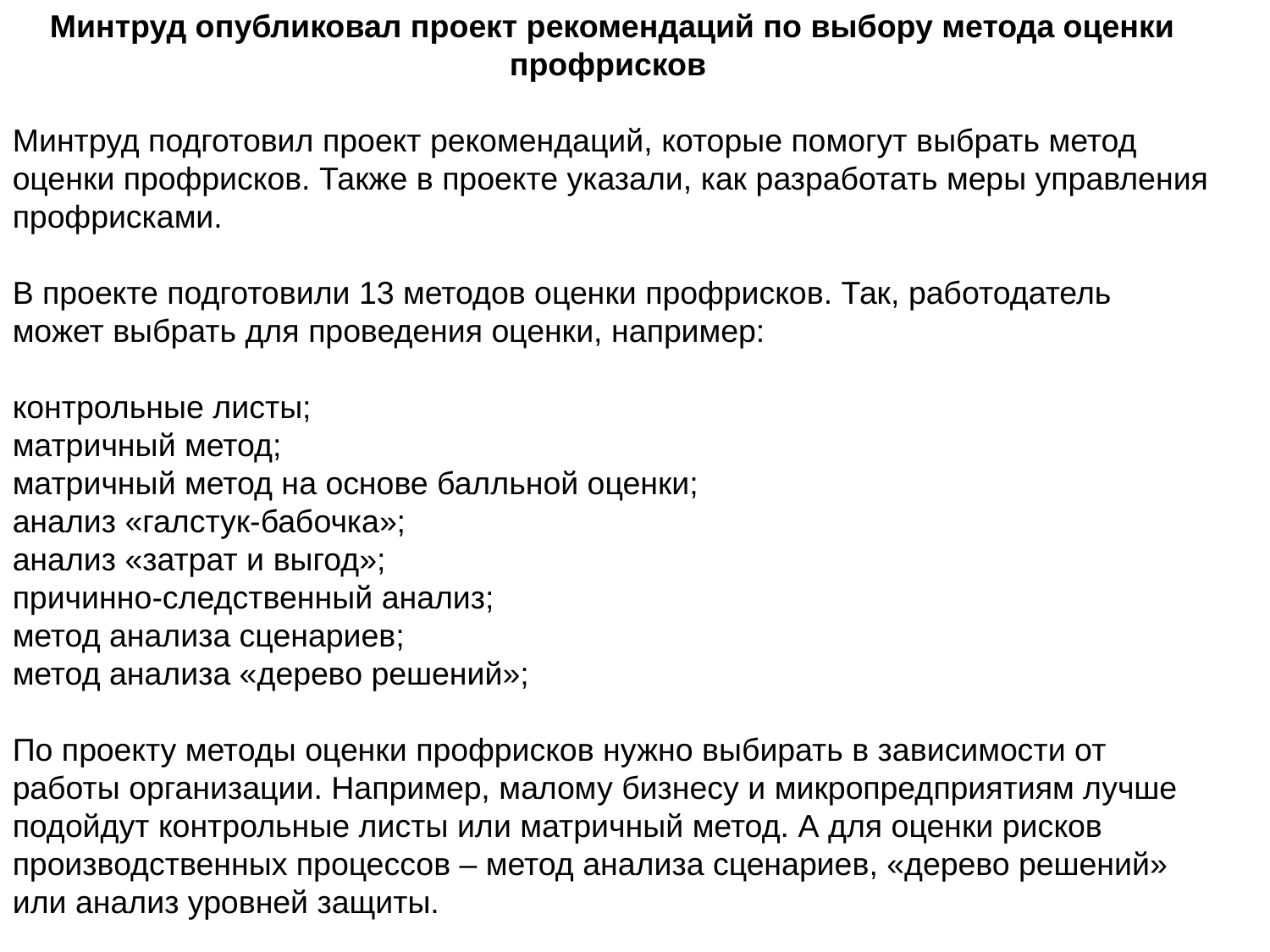

Минтруд опубликовал проект рекомендаций по выбору метода оценки профрисков

Минтруд подготовил проект рекомендаций, которые помогут выбрать метод оценки профрисков. Также в проекте указали, как разработать меры управления профрисками.

В проекте подготовили 13 методов оценки профрисков. Так, работодатель может выбрать для проведения оценки, например:

контрольные листы;
матричный метод;
матричный метод на основе балльной оценки;
анализ «галстук-бабочка»;
анализ «затрат и выгод»;
причинно-следственный анализ;
метод анализа сценариев;
метод анализа «дерево решений»;

По проекту методы оценки профрисков нужно выбирать в зависимости от работы организации. Например, малому бизнесу и микропредприятиям лучше подойдут контрольные листы или матричный метод. А для оценки рисков производственных процессов – метод анализа сценариев, «дерево решений» или анализ уровней защиты.

Если проект примут, он вступит в силу с 1 марта 2022 года